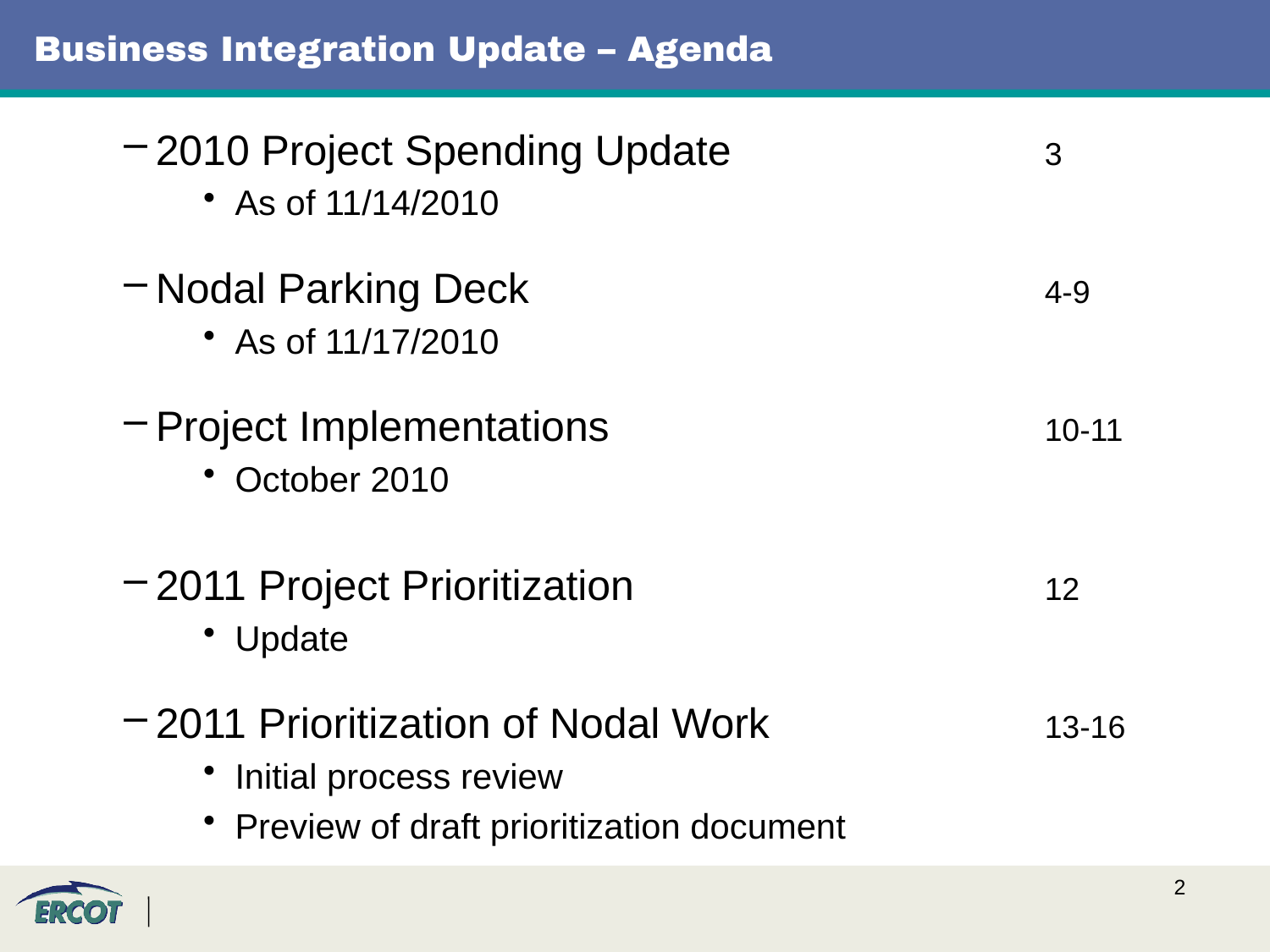

# Business Integration Update – Agenda
2010 Project Spending Update			3
As of 11/14/2010

Nodal Parking Deck					4-9
As of 11/17/2010

Project Implementations				10-11
October 2010

2011 Project Prioritization				12
Update

2011 Prioritization of Nodal Work			13-16
Initial process review
Preview of draft prioritization document